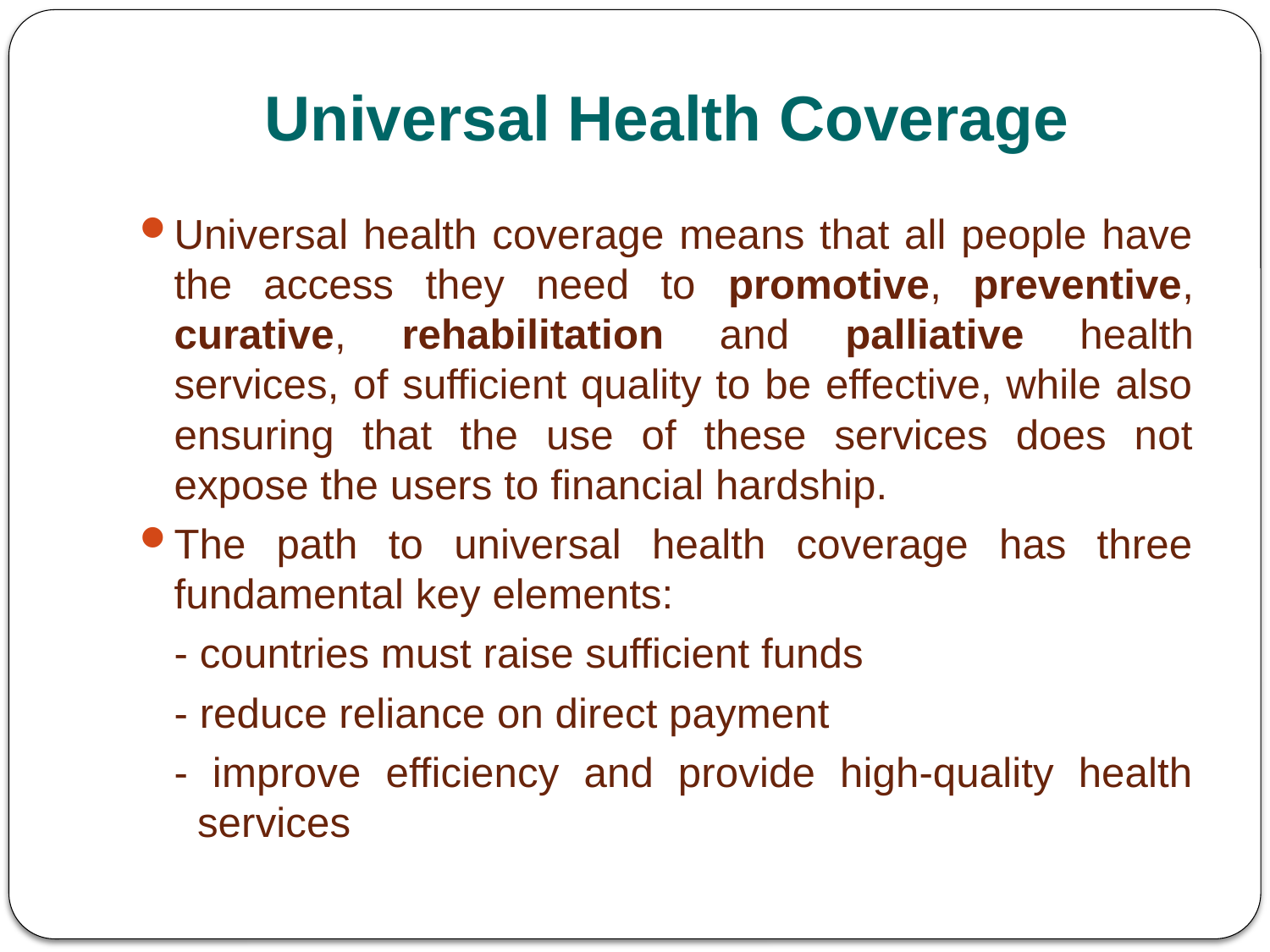

# Universal Health Coverage
Universal health coverage means that all people have the access they need to promotive, preventive, curative, rehabilitation and palliative health services, of sufficient quality to be effective, while also ensuring that the use of these services does not expose the users to financial hardship.
The path to universal health coverage has three fundamental key elements:
		- countries must raise sufficient funds
		- reduce reliance on direct payment
		- improve efficiency and provide high-quality health 		  services